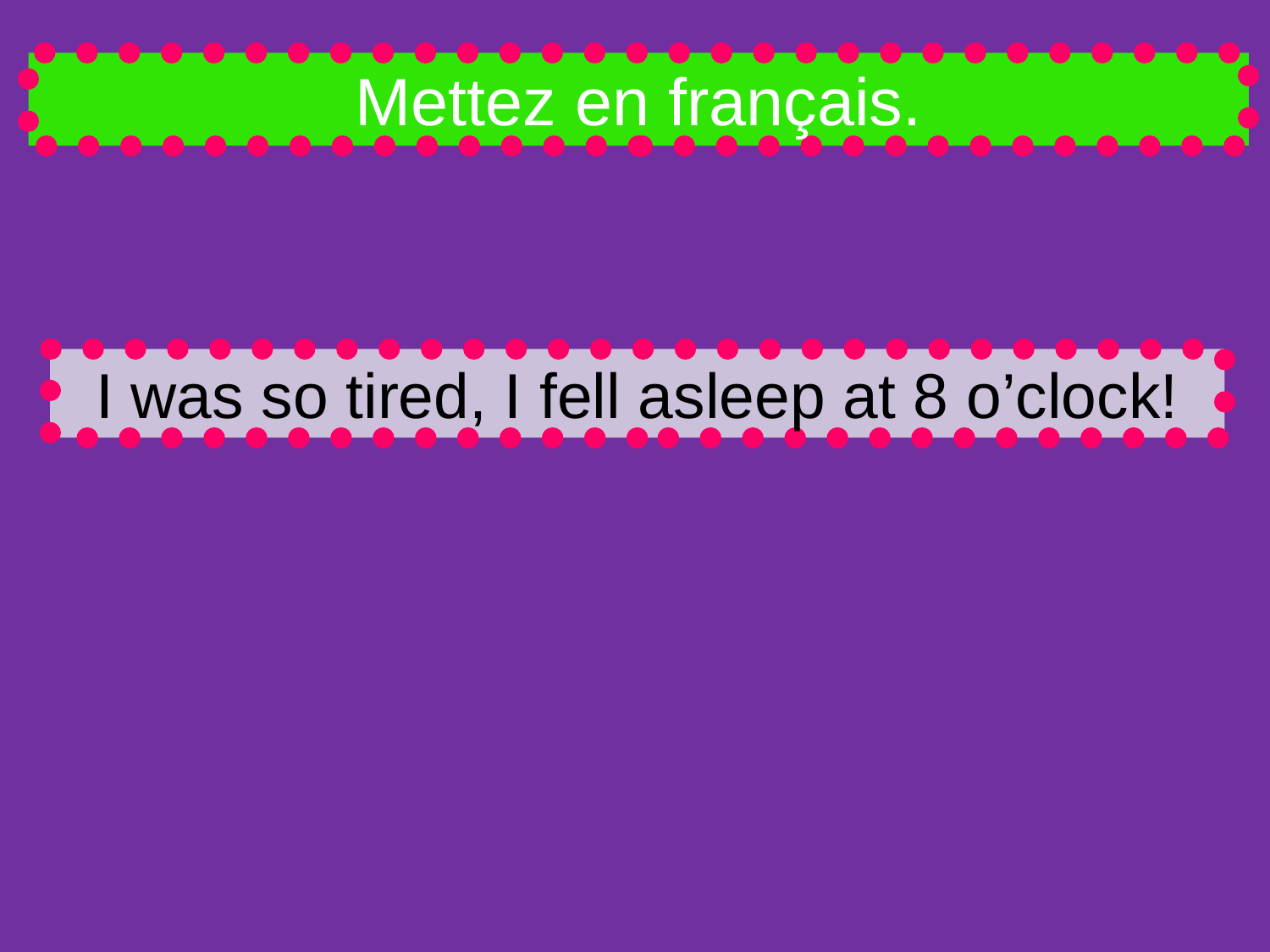

Mettez en français.
I was so tired, I fell asleep at 8 o’clock!